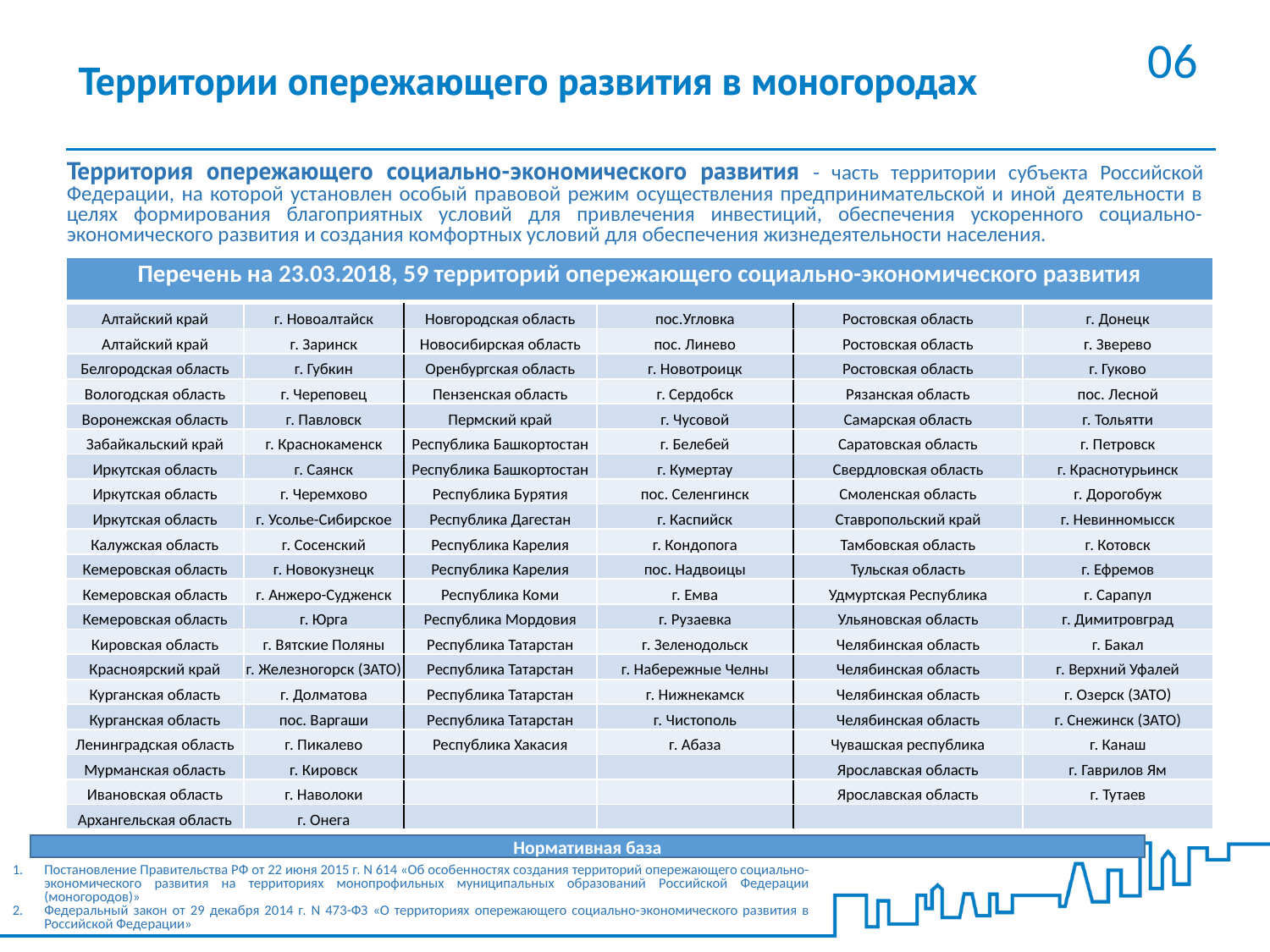

06
# Территории опережающего развития в моногородах
Территория опережающего социально-экономического развития - часть территории субъекта Российской Федерации, на которой установлен особый правовой режим осуществления предпринимательской и иной деятельности в целях формирования благоприятных условий для привлечения инвестиций, обеспечения ускоренного социально-экономического развития и создания комфортных условий для обеспечения жизнедеятельности населения.
| Перечень на 23.03.2018, 59 территорий опережающего социально-экономического развития |
| --- |
| Алтайский край | г. Новоалтайск | Новгородская область | пос.Угловка | Ростовская область | г. Донецк |
| --- | --- | --- | --- | --- | --- |
| Алтайский край | г. Заринск | Новосибирская область | пос. Линево | Ростовская область | г. Зверево |
| Белгородская область | г. Губкин | Оренбургская область | г. Новотроицк | Ростовская область | г. Гуково |
| Вологодская область | г. Череповец | Пензенская область | г. Сердобск | Рязанская область | пос. Лесной |
| Воронежская область | г. Павловск | Пермский край | г. Чусовой | Самарская область | г. Тольятти |
| Забайкальский край | г. Краснокаменск | Республика Башкортостан | г. Белебей | Саратовская область | г. Петровск |
| Иркутская область | г. Саянск | Республика Башкортостан | г. Кумертау | Свердловская область | г. Краснотурьинск |
| Иркутская область | г. Черемхово | Республика Бурятия | пос. Селенгинск | Смоленская область | г. Дорогобуж |
| Иркутская область | г. Усолье-Сибирское | Республика Дагестан | г. Каспийск | Ставропольский край | г. Невинномысск |
| Калужская область | г. Сосенский | Республика Карелия | г. Кондопога | Тамбовская область | г. Котовск |
| Кемеровская область | г. Новокузнецк | Республика Карелия | пос. Надвоицы | Тульская область | г. Ефремов |
| Кемеровская область | г. Анжеро-Судженск | Республика Коми | г. Емва | Удмуртская Республика | г. Сарапул |
| Кемеровская область | г. Юрга | Республика Мордовия | г. Рузаевка | Ульяновская область | г. Димитровград |
| Кировская область | г. Вятские Поляны | Республика Татарстан | г. Зеленодольск | Челябинская область | г. Бакал |
| Красноярский край | г. Железногорск (ЗАТО) | Республика Татарстан | г. Набережные Челны | Челябинская область | г. Верхний Уфалей |
| Курганская область | г. Долматова | Республика Татарстан | г. Нижнекамск | Челябинская область | г. Озерск (ЗАТО) |
| Курганская область | пос. Варгаши | Республика Татарстан | г. Чистополь | Челябинская область | г. Снежинск (ЗАТО) |
| Ленинградская область | г. Пикалево | Республика Хакасия | г. Абаза | Чувашская республика | г. Канаш |
| Мурманская область | г. Кировск |  |  | Ярославская область | г. Гаврилов Ям |
| Ивановская область | г. Наволоки |  |  | Ярославская область | г. Тутаев |
| Архангельская область | г. Онега |  |  |  |  |
Нормативная база
Постановление Правительства РФ от 22 июня 2015 г. N 614 «Об особенностях создания территорий опережающего социально-экономического развития на территориях монопрофильных муниципальных образований Российской Федерации (моногородов)»
Федеральный закон от 29 декабря 2014 г. N 473-ФЗ «О территориях опережающего социально-экономического развития в Российской Федерации»